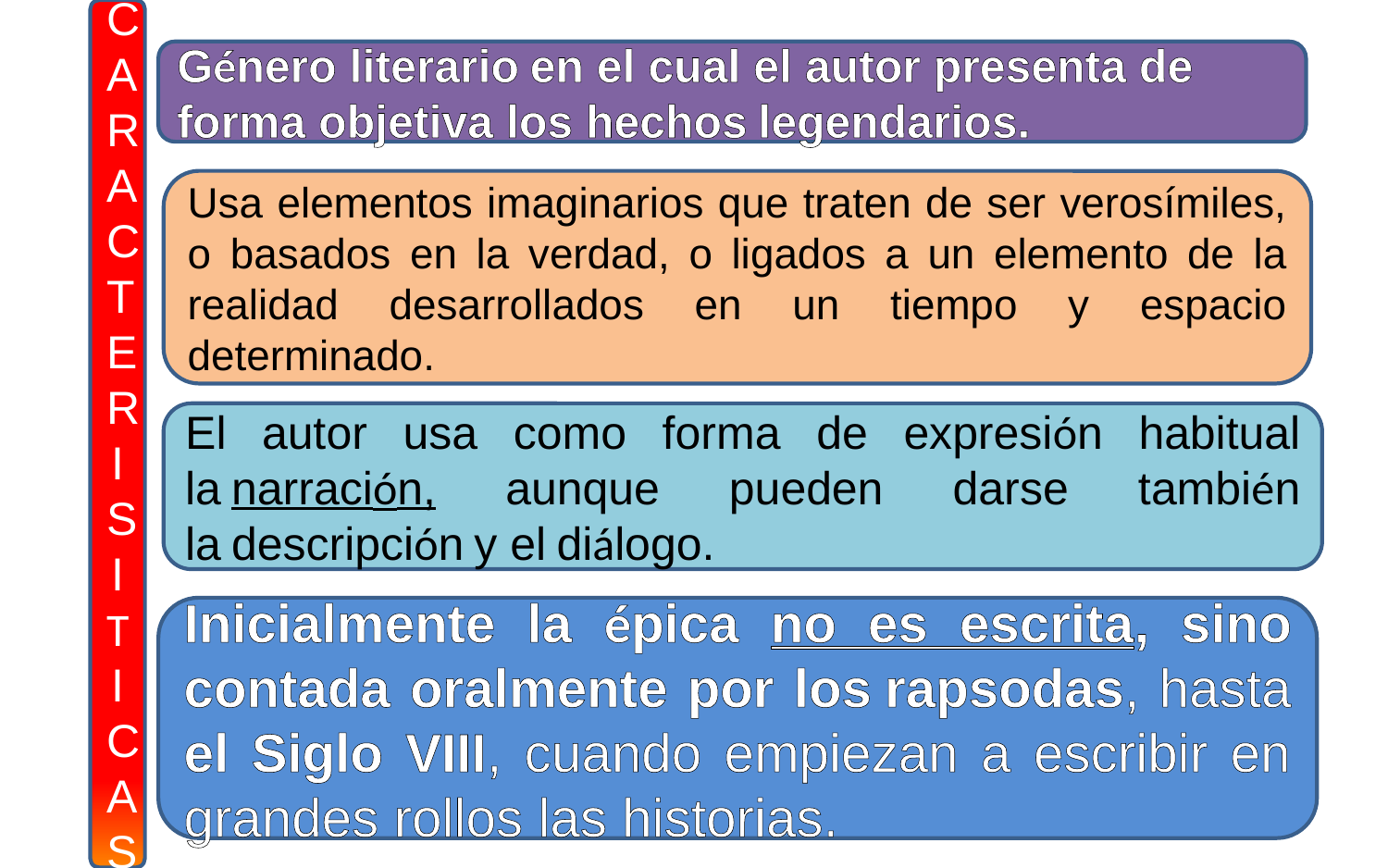

C
A
R
A
C
T
E
R
I
S
I
T
I
C
A
S
Género literario en el cual el autor presenta de forma objetiva los hechos legendarios.

Usa elementos imaginarios que traten de ser verosímiles, o basados en la verdad, o ligados a un elemento de la realidad desarrollados en un tiempo y espacio determinado.

El autor usa como forma de expresión habitual la narración, aunque pueden darse también la descripción y el diálogo.
Inicialmente la épica no es escrita, sino contada oralmente por los rapsodas, hasta el Siglo VIII, cuando empiezan a escribir en grandes rollos las historias.